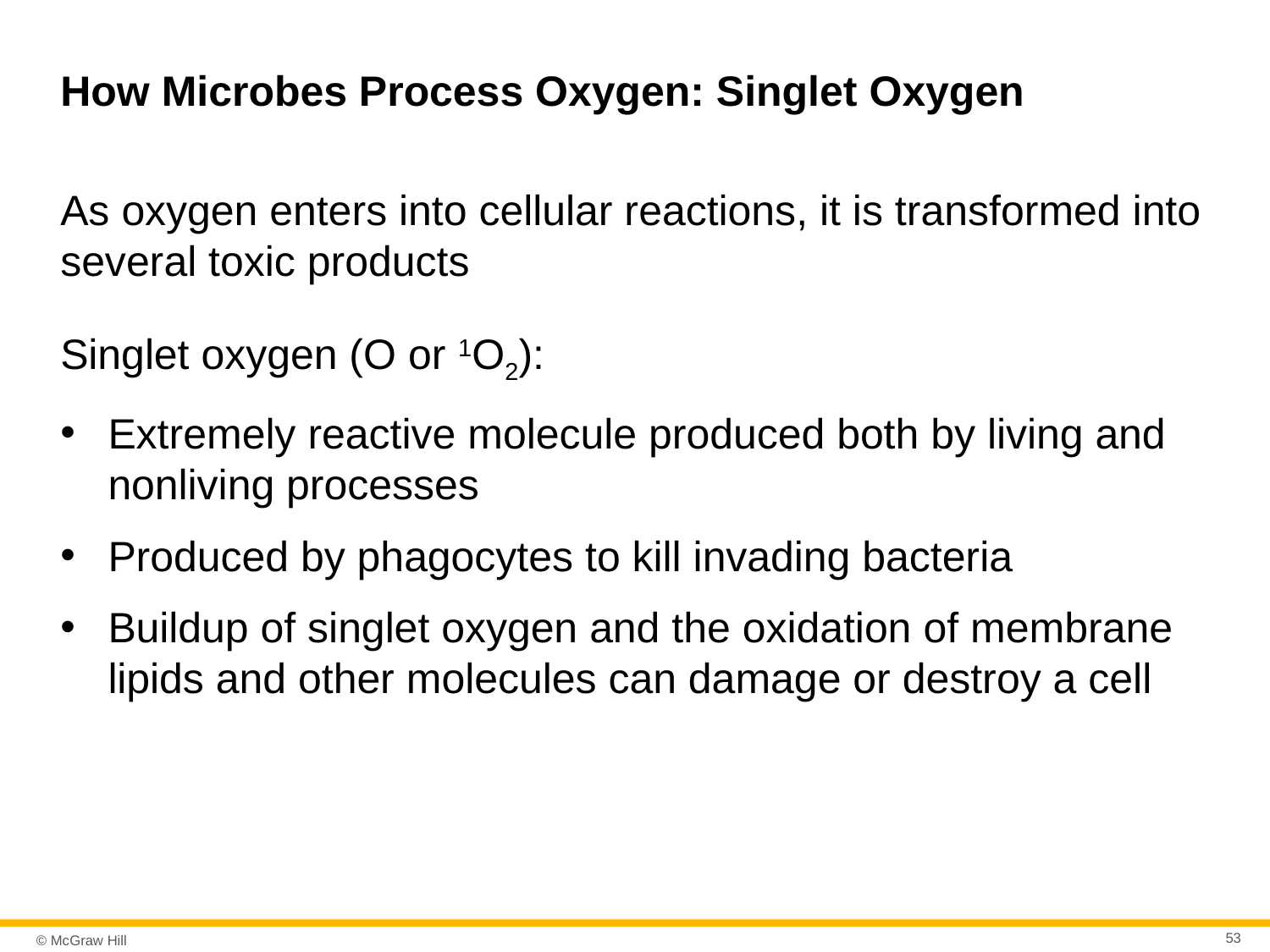

# How Microbes Process Oxygen: Singlet Oxygen
As oxygen enters into cellular reactions, it is transformed into several toxic products
Singlet oxygen (O or 1O2):
Extremely reactive molecule produced both by living and nonliving processes
Produced by phagocytes to kill invading bacteria
Buildup of singlet oxygen and the oxidation of membrane lipids and other molecules can damage or destroy a cell